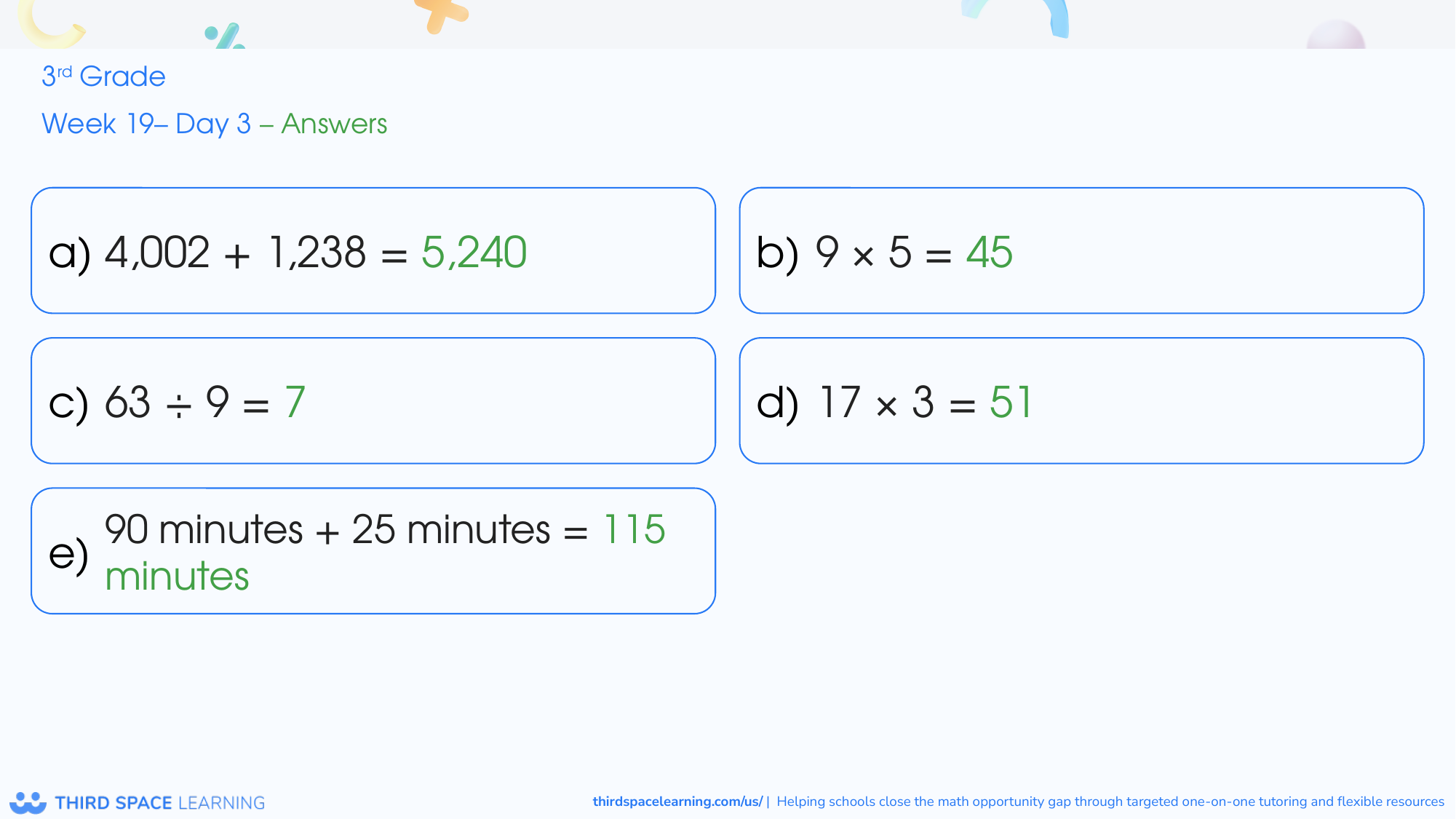

3rd Grade
Week 19– Day 3 – Answers
4,002 + 1,238 = 5,240
9 × 5 = 45
63 ÷ 9 = 7
17 × 3 = 51
90 minutes + 25 minutes = 115 minutes